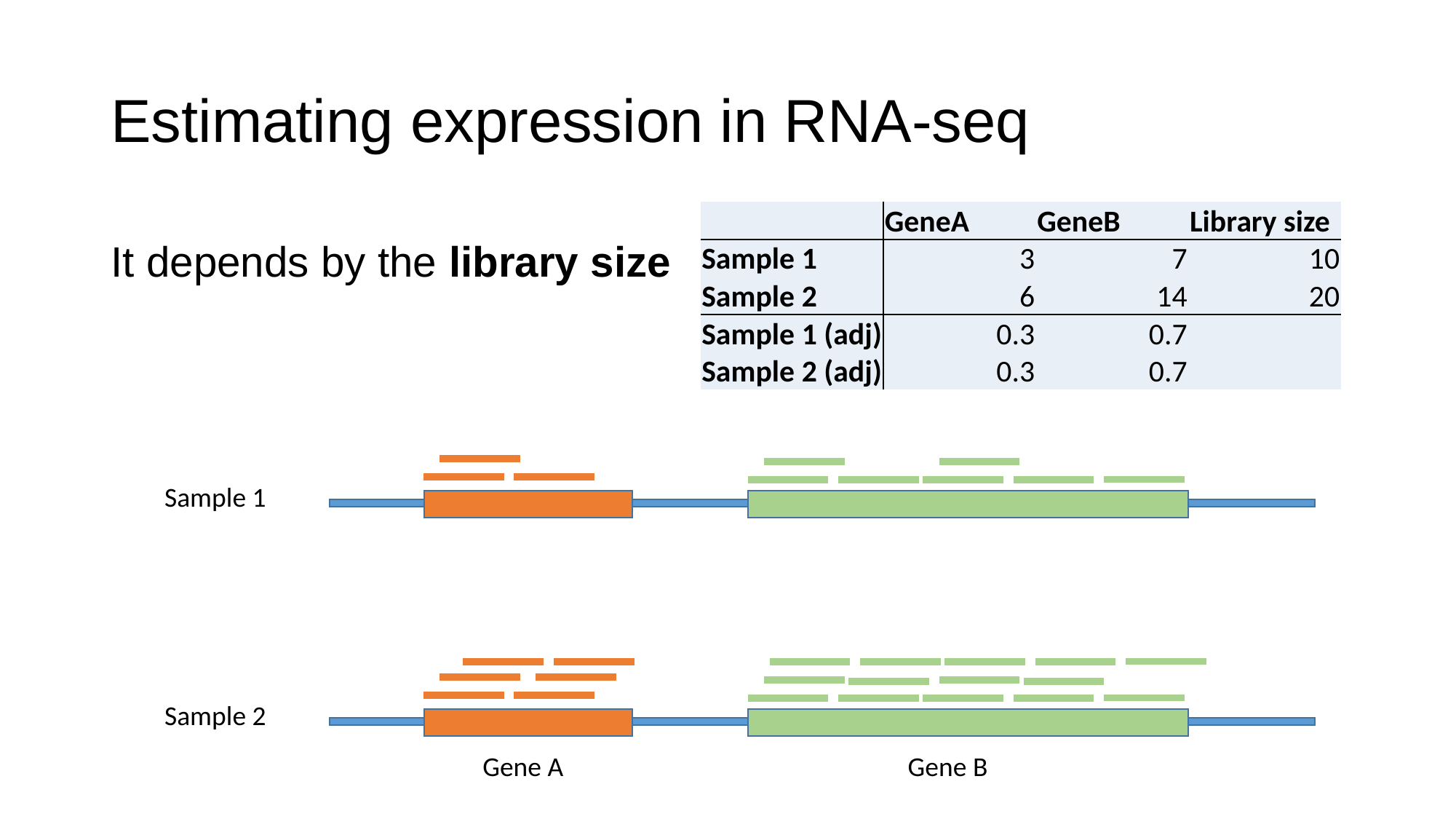

# Estimating expression in RNA-seq
|  | GeneA | GeneB | Library size |
| --- | --- | --- | --- |
| Sample 1 | 3 | 7 | 10 |
| Sample 2 | 6 | 14 | 20 |
| Sample 1 (adj) | 0.3 | 0.7 |  |
| Sample 2 (adj) | 0.3 | 0.7 |  |
It depends by the library size

Sample 1

Sample 2

Gene A
Gene B